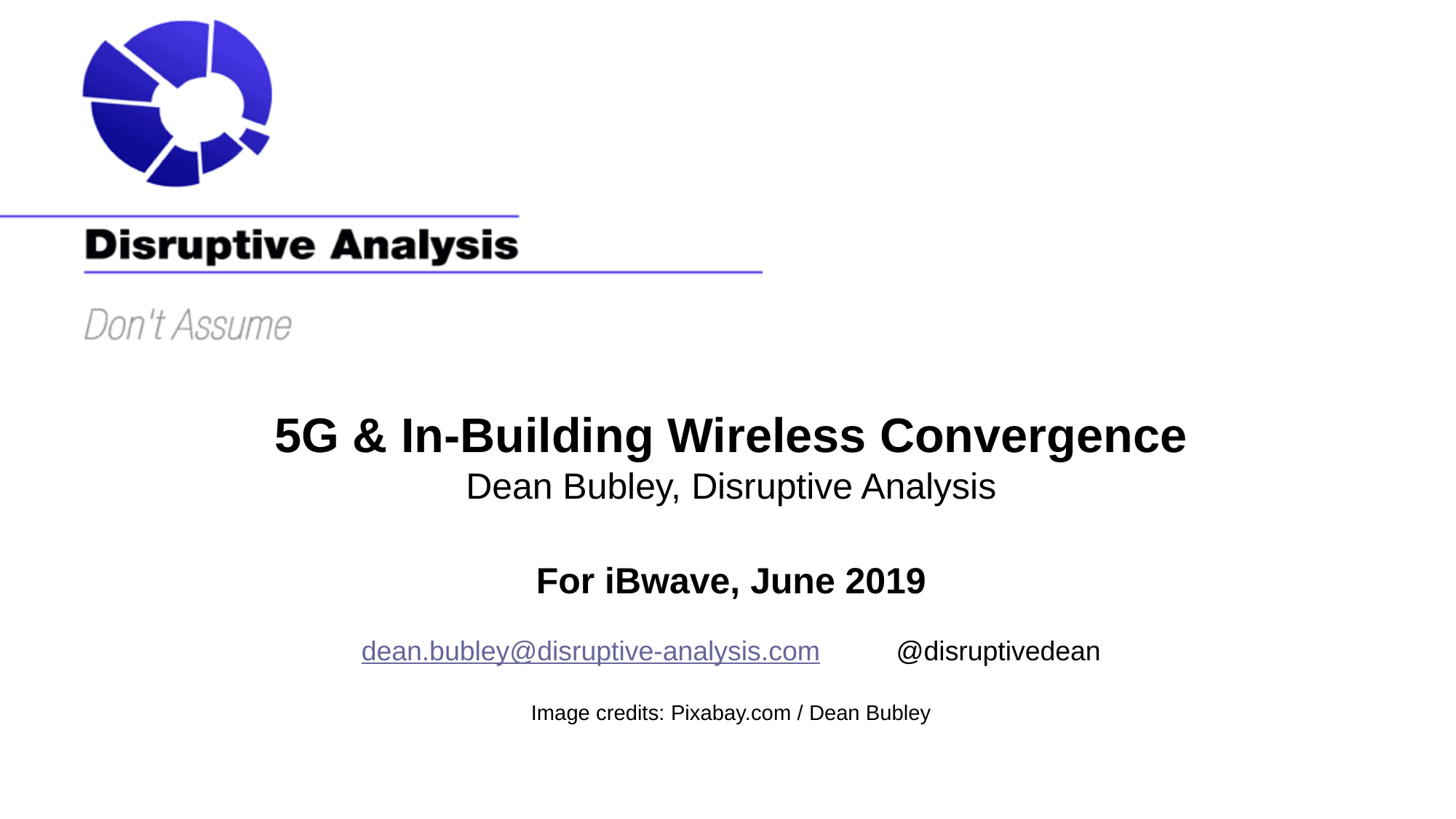

# 5G & In-Building Wireless Convergence Dean Bubley, Disruptive Analysis For iBwave, June 2019 dean.bubley@disruptive-analysis.com          @disruptivedean Image credits: Pixabay.com / Dean Bubley